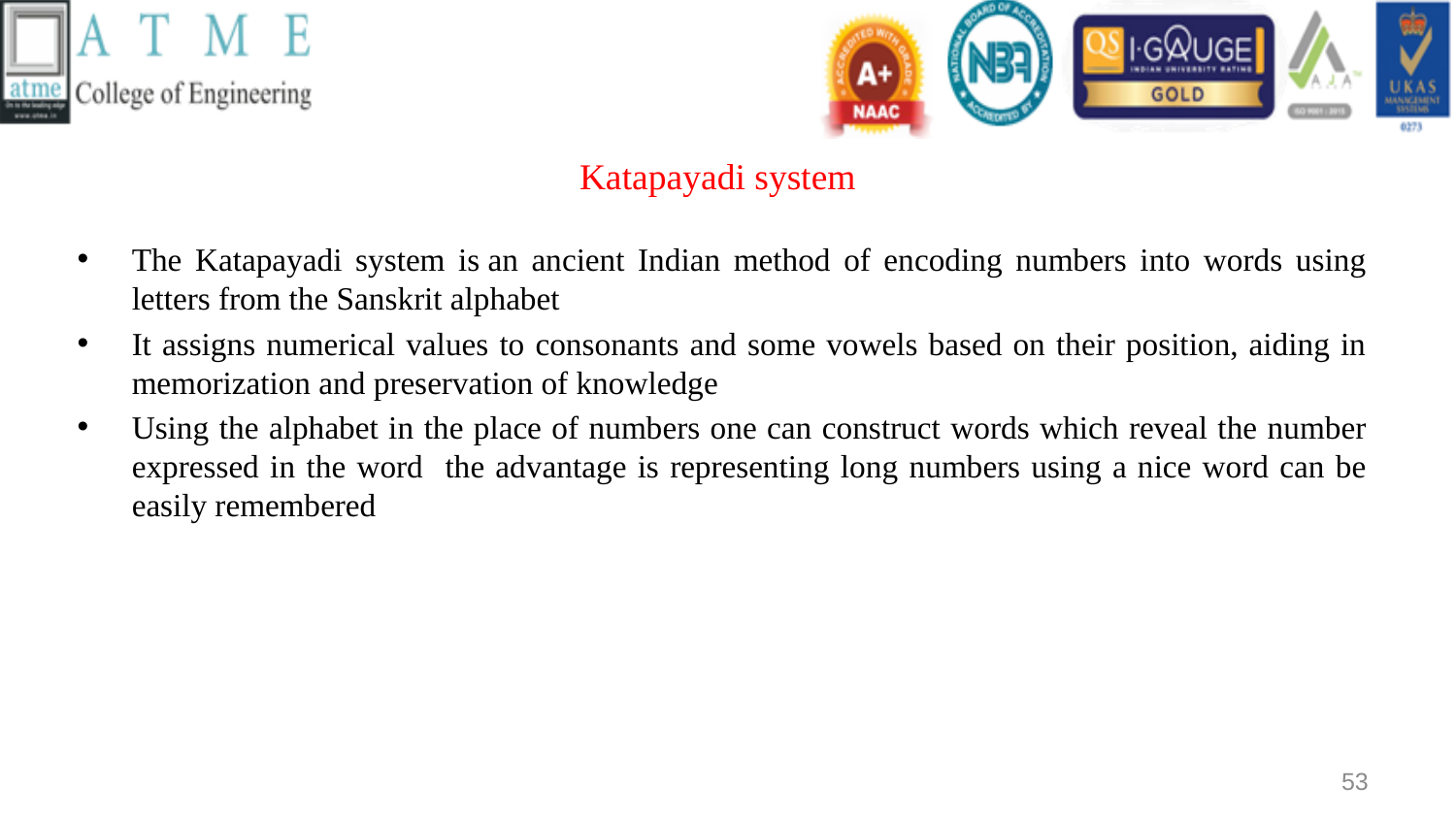

# Katapayadi system
The Katapayadi system is an ancient Indian method of encoding numbers into words using letters from the Sanskrit alphabet
It assigns numerical values to consonants and some vowels based on their position, aiding in memorization and preservation of knowledge
Using the alphabet in the place of numbers one can construct words which reveal the number expressed in the word  the advantage is representing long numbers using a nice word can be easily remembered
53